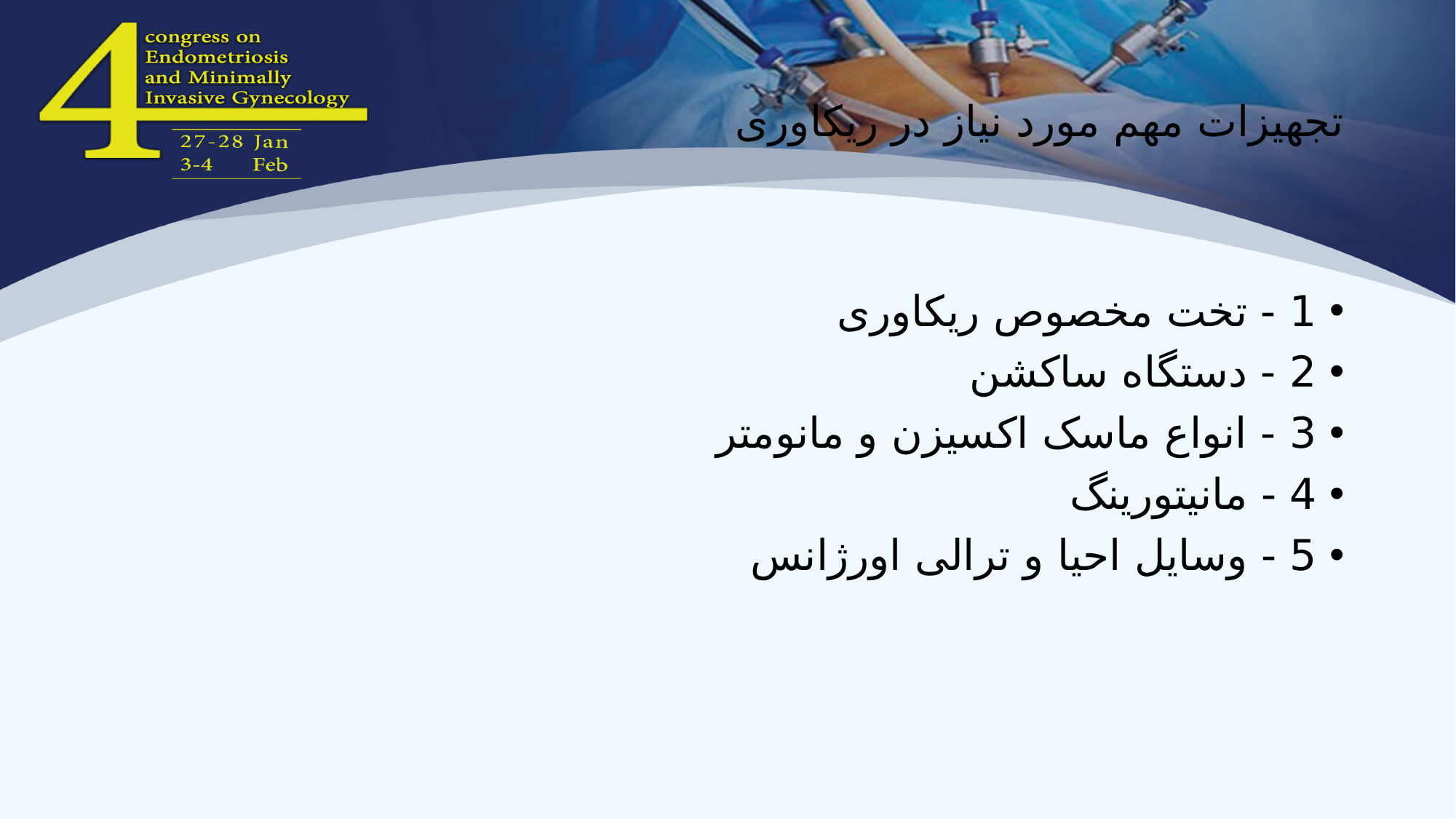

# تجهیزات مهم مورد نیاز در ریکاوری

1 - تخت مخصوص ریکاوری
2 - دستگاه ساکشن
3 - انواع ماسک اکسیزن و مانومتر
4 - مانیتورینگ
5 - وسایل احیا و ترالی اورژانس